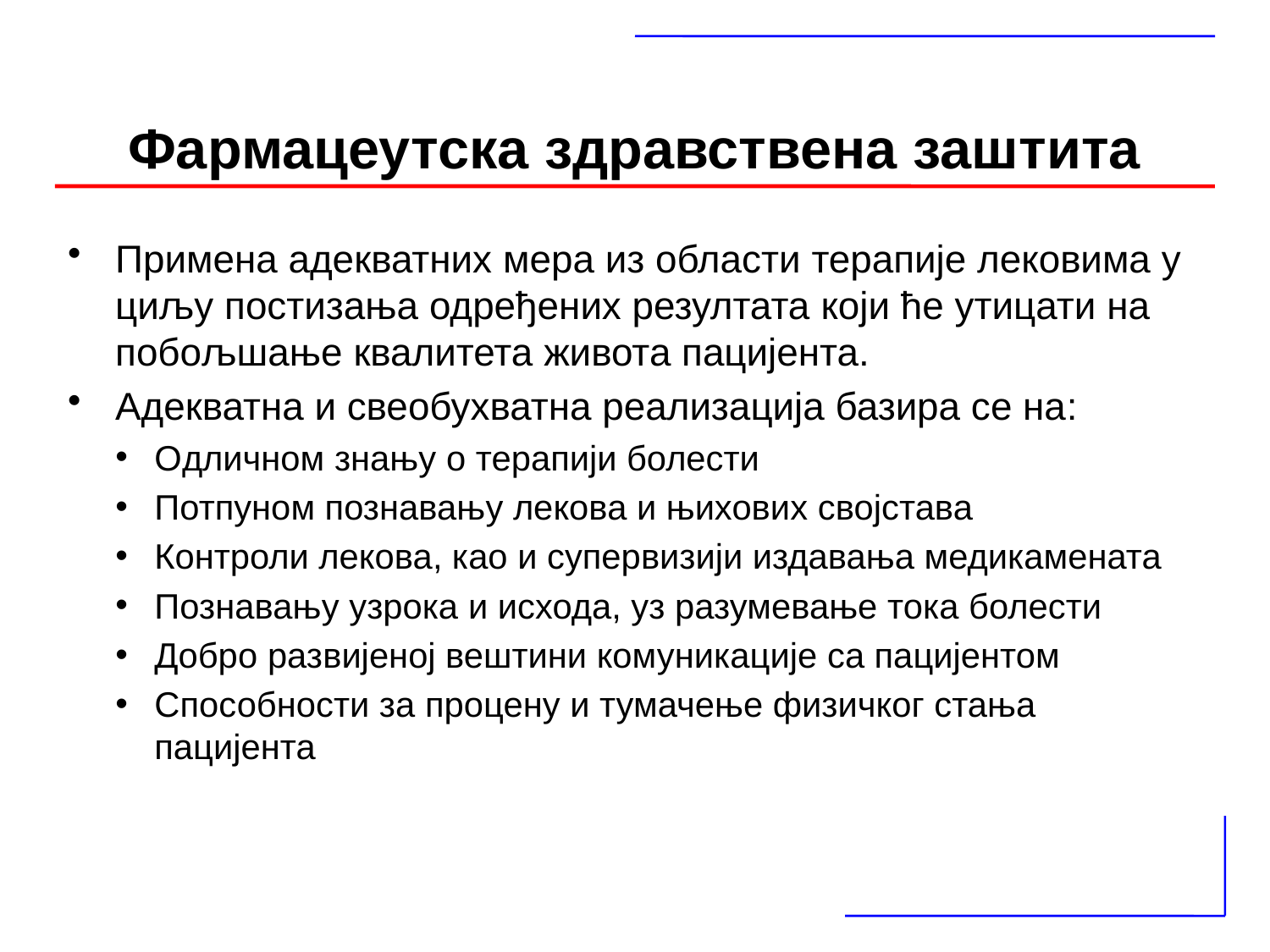

# Фармацеутска здравствена заштита
Примена адекватних мера из области терапије лековима у циљу постизања одређених резултата који ће утицати на побољшање квалитета живота пацијента.
Адекватна и свеобухватна реализација базира се на:
Одличном знању о терапији болести
Потпуном познавању лекова и њихових својстава
Контроли лекова, као и супервизији издавања медикамената
Познавању узрока и исхода, уз разумевање тока болести
Добро развијеној вештини комуникације са пацијентом
Способности за процену и тумачење физичког стања пацијента